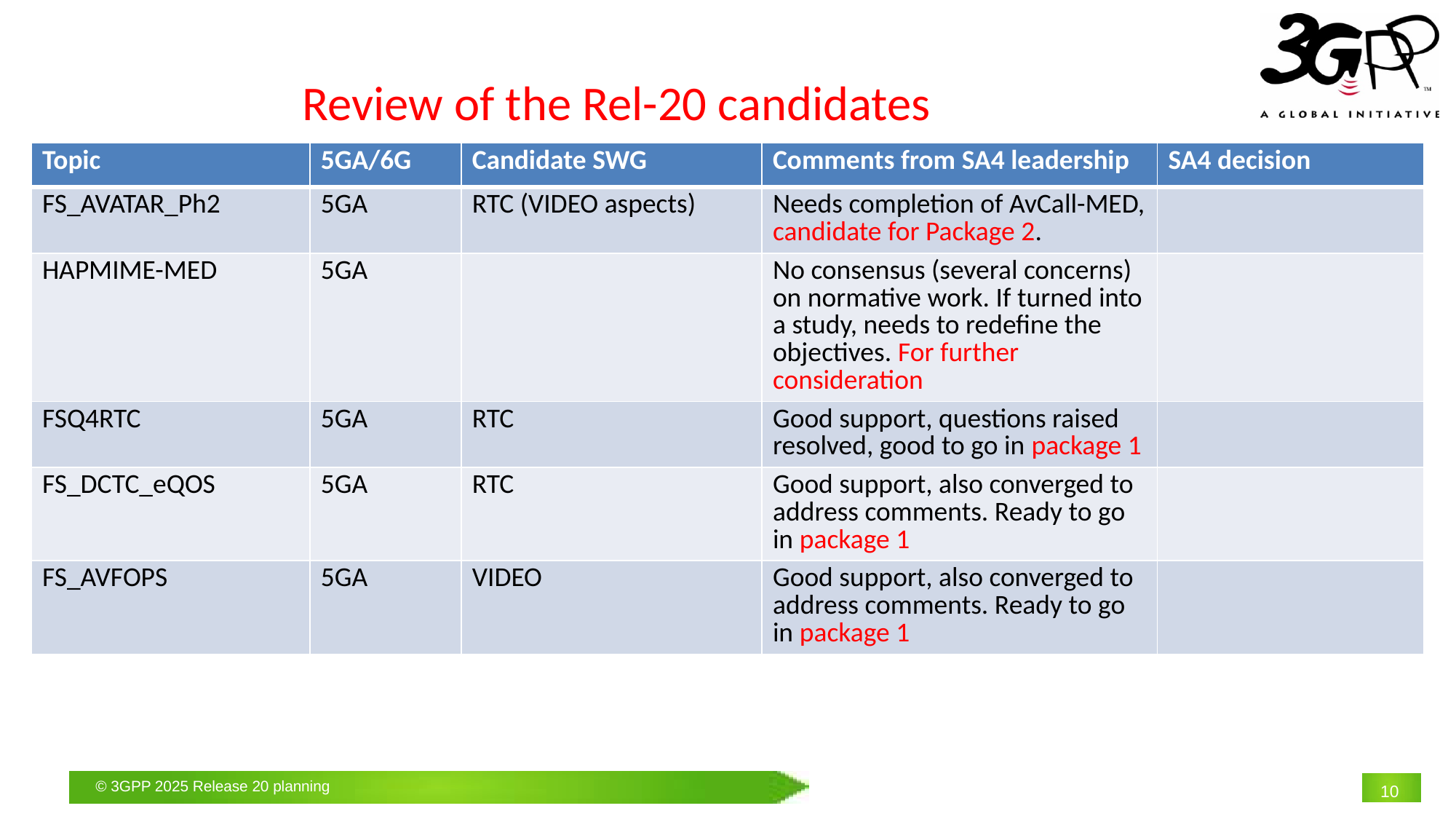

# Review of the Rel-20 candidates
| Topic | 5GA/6G | Candidate SWG | Comments from SA4 leadership | SA4 decision |
| --- | --- | --- | --- | --- |
| FS\_AVATAR\_Ph2 | 5GA | RTC (VIDEO aspects) | Needs completion of AvCall-MED, candidate for Package 2. |  |
| HAPMIME-MED | 5GA |  | No consensus (several concerns) on normative work. If turned into a study, needs to redefine the objectives. For further consideration |  |
| FSQ4RTC | 5GA | RTC | Good support, questions raised resolved, good to go in package 1 |  |
| FS\_DCTC\_eQOS | 5GA | RTC | Good support, also converged to address comments. Ready to go in package 1 |  |
| FS\_AVFOPS | 5GA | VIDEO | Good support, also converged to address comments. Ready to go in package 1 |  |
10